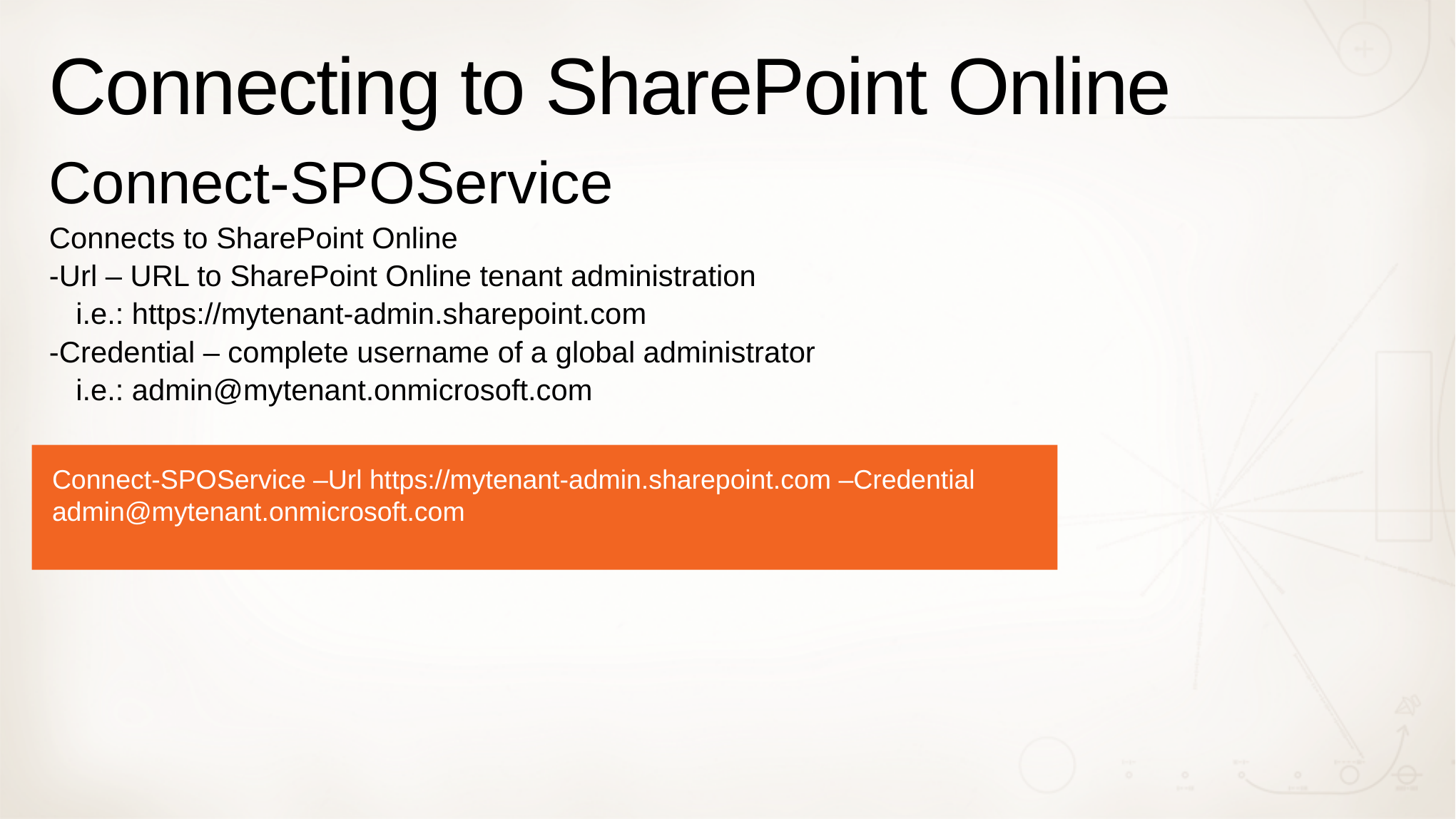

# Connecting to SharePoint Online
Connect-SPOService
Connects to SharePoint Online
-Url – URL to SharePoint Online tenant administration
i.e.: https://mytenant-admin.sharepoint.com
-Credential – complete username of a global administrator
i.e.: admin@mytenant.onmicrosoft.com

Connect-SPOService –Url https://mytenant-admin.sharepoint.com –Credential admin@mytenant.onmicrosoft.com